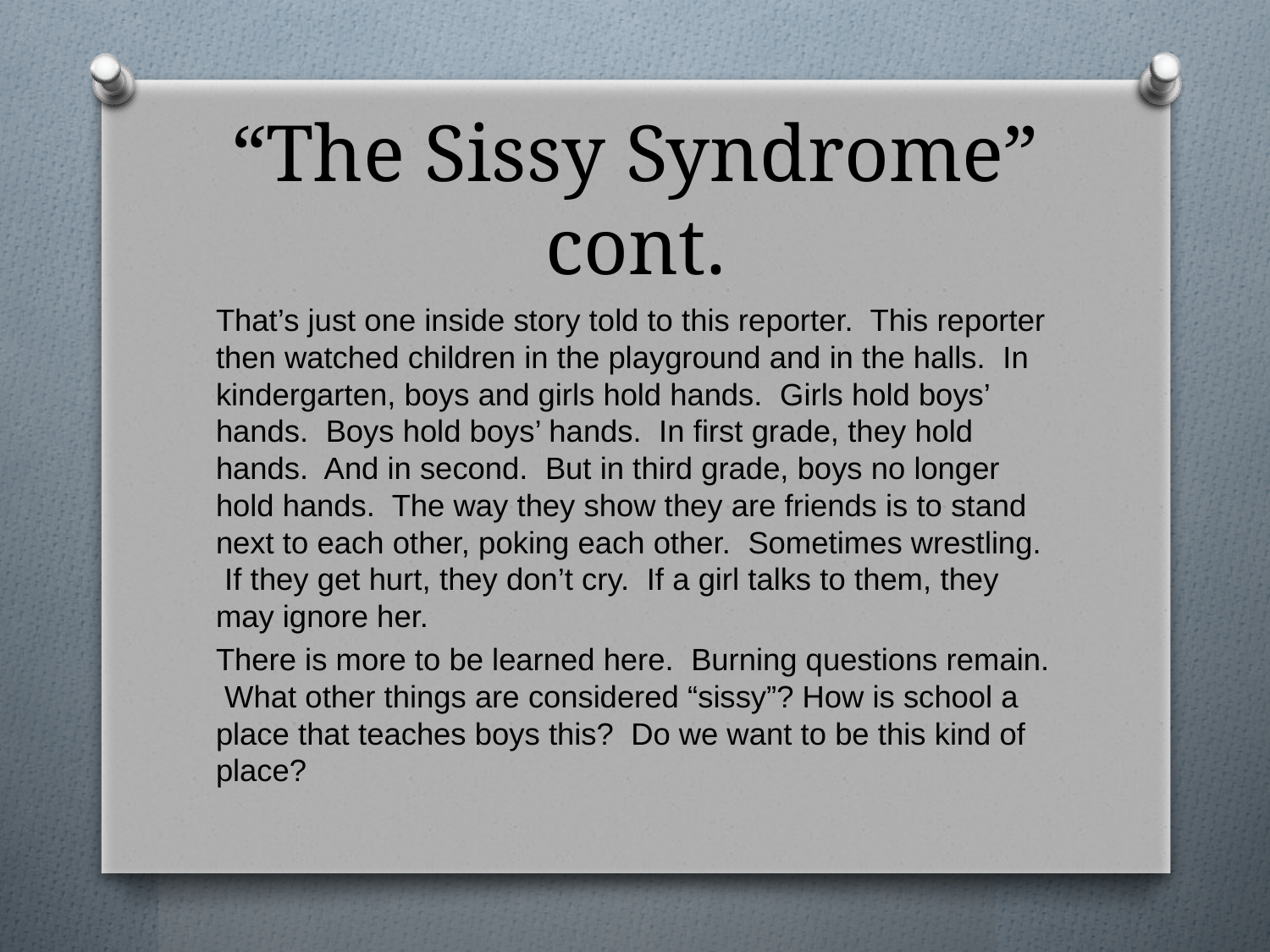

# “The Sissy Syndrome” cont.
That’s just one inside story told to this reporter.  This reporter then watched children in the playground and in the halls.  In kindergarten, boys and girls hold hands.  Girls hold boys’ hands.  Boys hold boys’ hands.  In first grade, they hold hands.  And in second.  But in third grade, boys no longer hold hands.  The way they show they are friends is to stand next to each other, poking each other.  Sometimes wrestling.  If they get hurt, they don’t cry.  If a girl talks to them, they may ignore her.
There is more to be learned here.  Burning questions remain.  What other things are considered “sissy”? How is school a place that teaches boys this?  Do we want to be this kind of place?